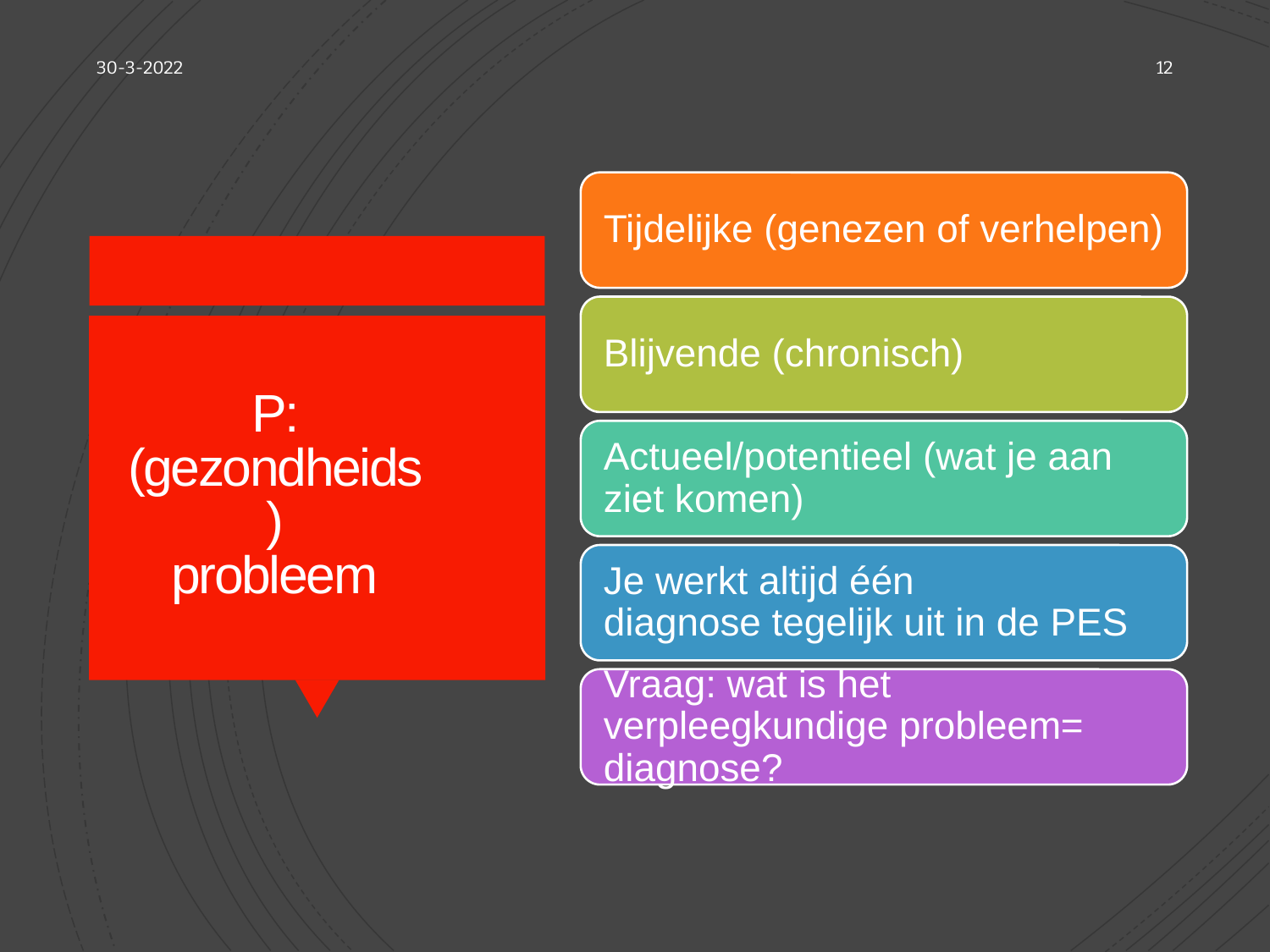

30-3-2022
12
Tijdelijke (genezen of verhelpen)
Blijvende (chronisch)
Actueel/potentieel (wat je aan ziet komen)
Je werkt altijd één diagnose tegelijk uit in de PES
Vraag: wat is het verpleegkundige probleem= diagnose?
# P: (gezondheids) probleem